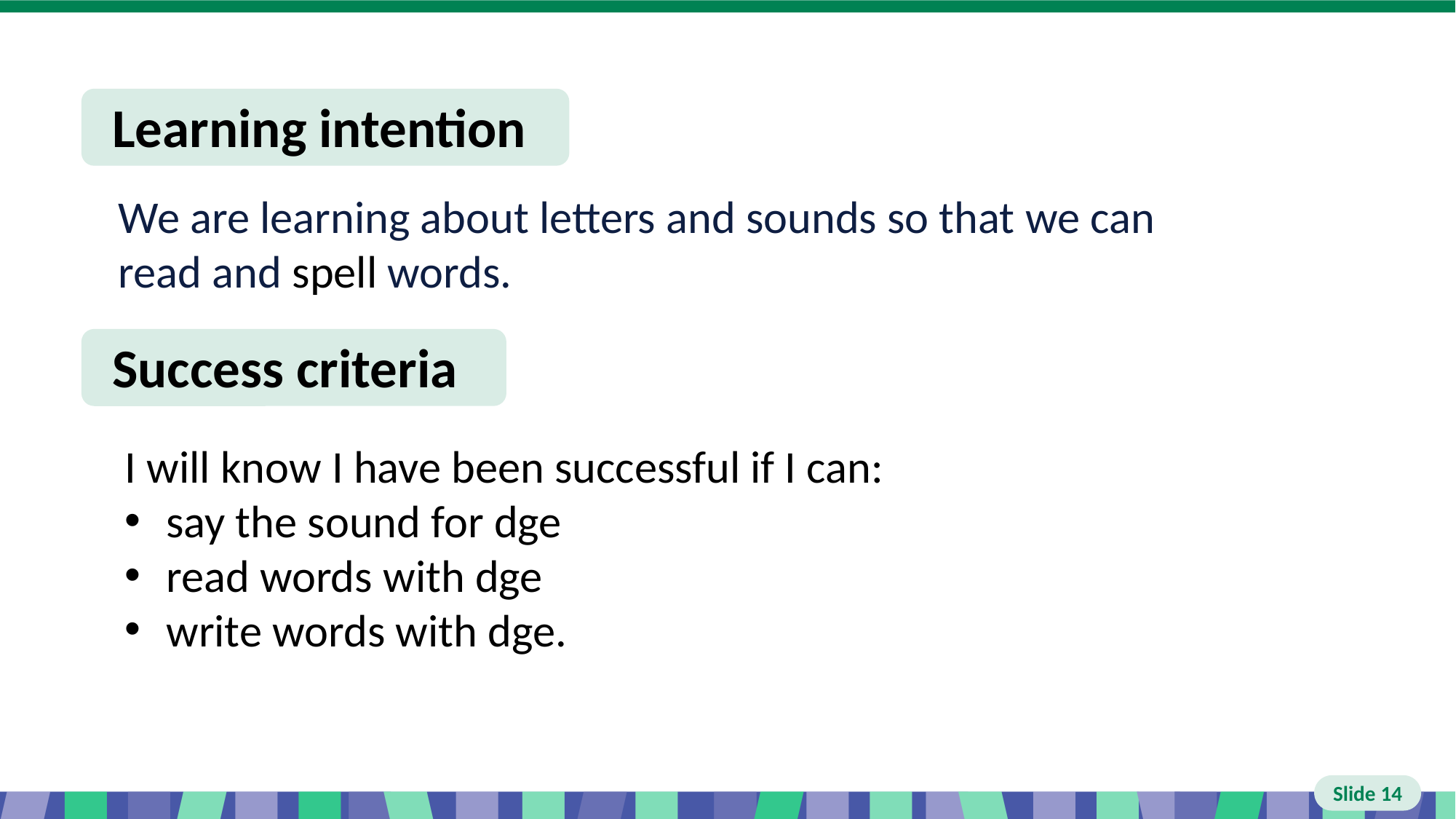

# Slide 14 Learning intention and success criteria
I will know I have been successful if I can:
say the sound for dge
read words with dge
write words with dge.